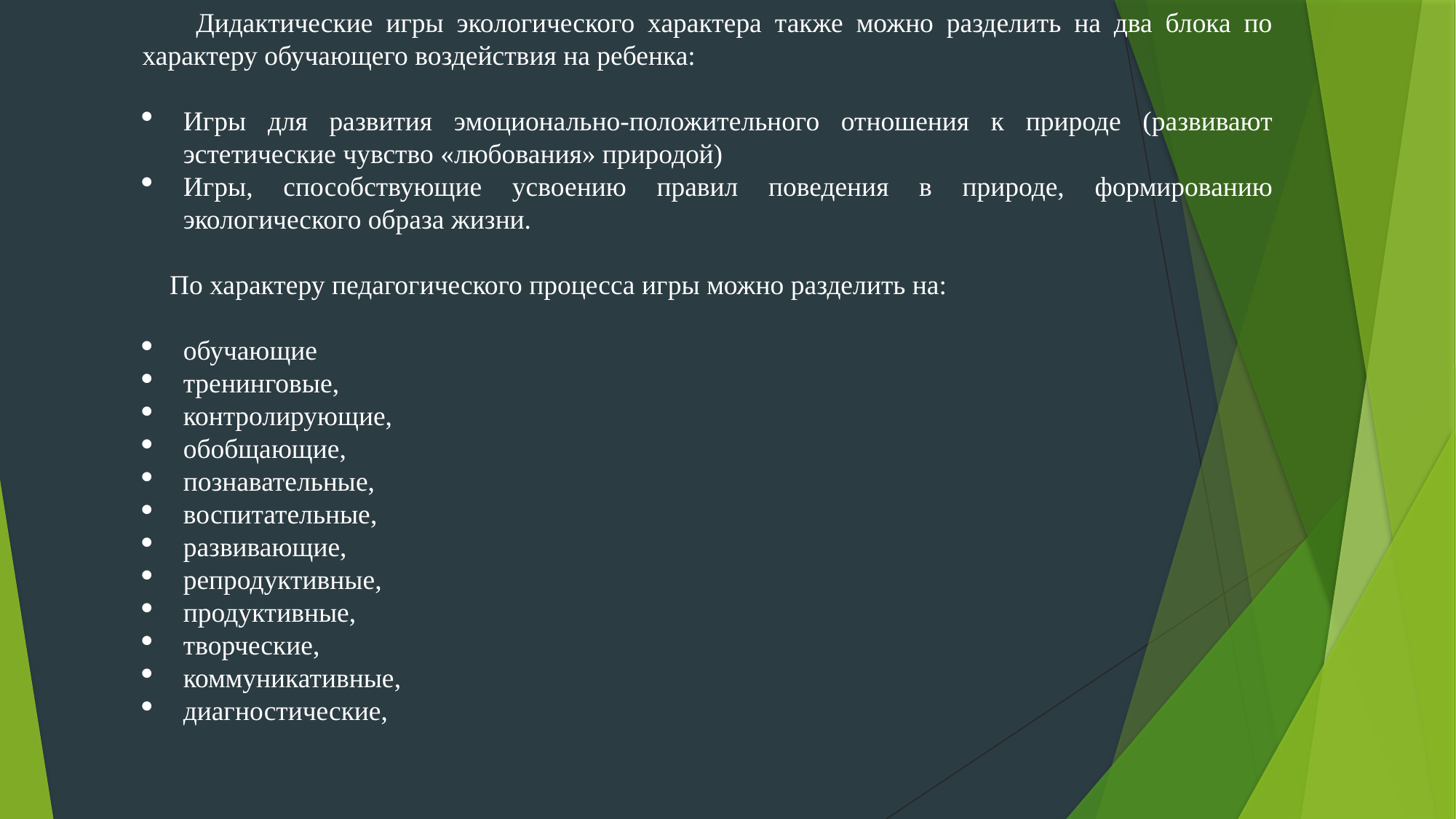

Дидактические игры экологического характера также можно разделить на два блока по характеру обучающего воздействия на ребенка:

Игры для развития эмоционально-положительного отношения к природе (развивают эстетические чувство «любования» природой)
Игры, способствующие усвоению правил поведения в природе, формированию экологического образа жизни.

По характеру педагогического процесса игры можно разделить на:

обучающие
тренинговые,
контролирующие,
обобщающие,
познавательные,
воспитательные,
развивающие,
репродуктивные,
продуктивные,
творческие,
коммуникативные,
диагностические,